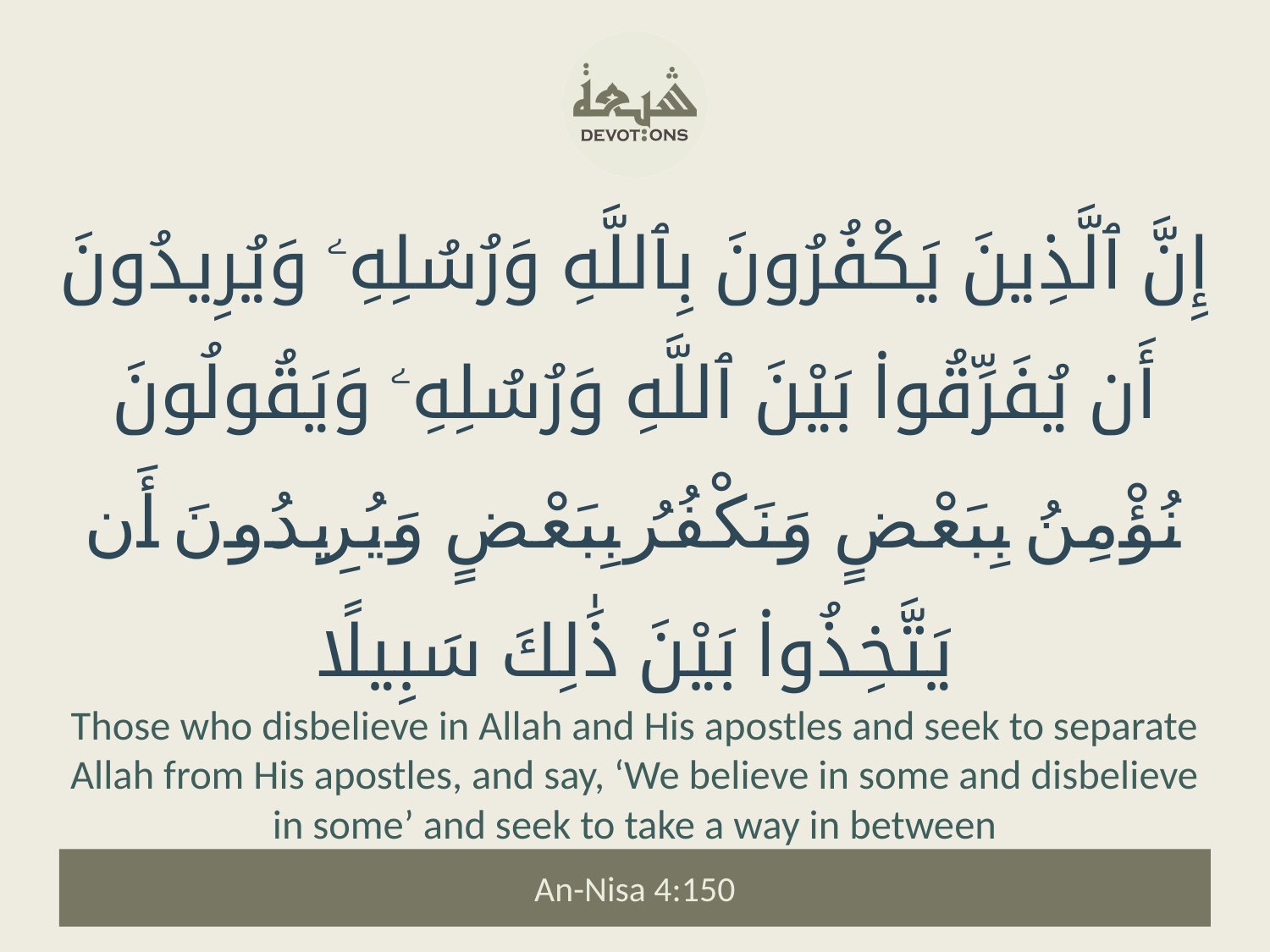

إِنَّ ٱلَّذِينَ يَكْفُرُونَ بِٱللَّهِ وَرُسُلِهِۦ وَيُرِيدُونَ أَن يُفَرِّقُوا۟ بَيْنَ ٱللَّهِ وَرُسُلِهِۦ وَيَقُولُونَ نُؤْمِنُ بِبَعْضٍ وَنَكْفُرُ بِبَعْضٍ وَيُرِيدُونَ أَن يَتَّخِذُوا۟ بَيْنَ ذَٰلِكَ سَبِيلًا
Those who disbelieve in Allah and His apostles and seek to separate Allah from His apostles, and say, ‘We believe in some and disbelieve in some’ and seek to take a way in between
An-Nisa 4:150